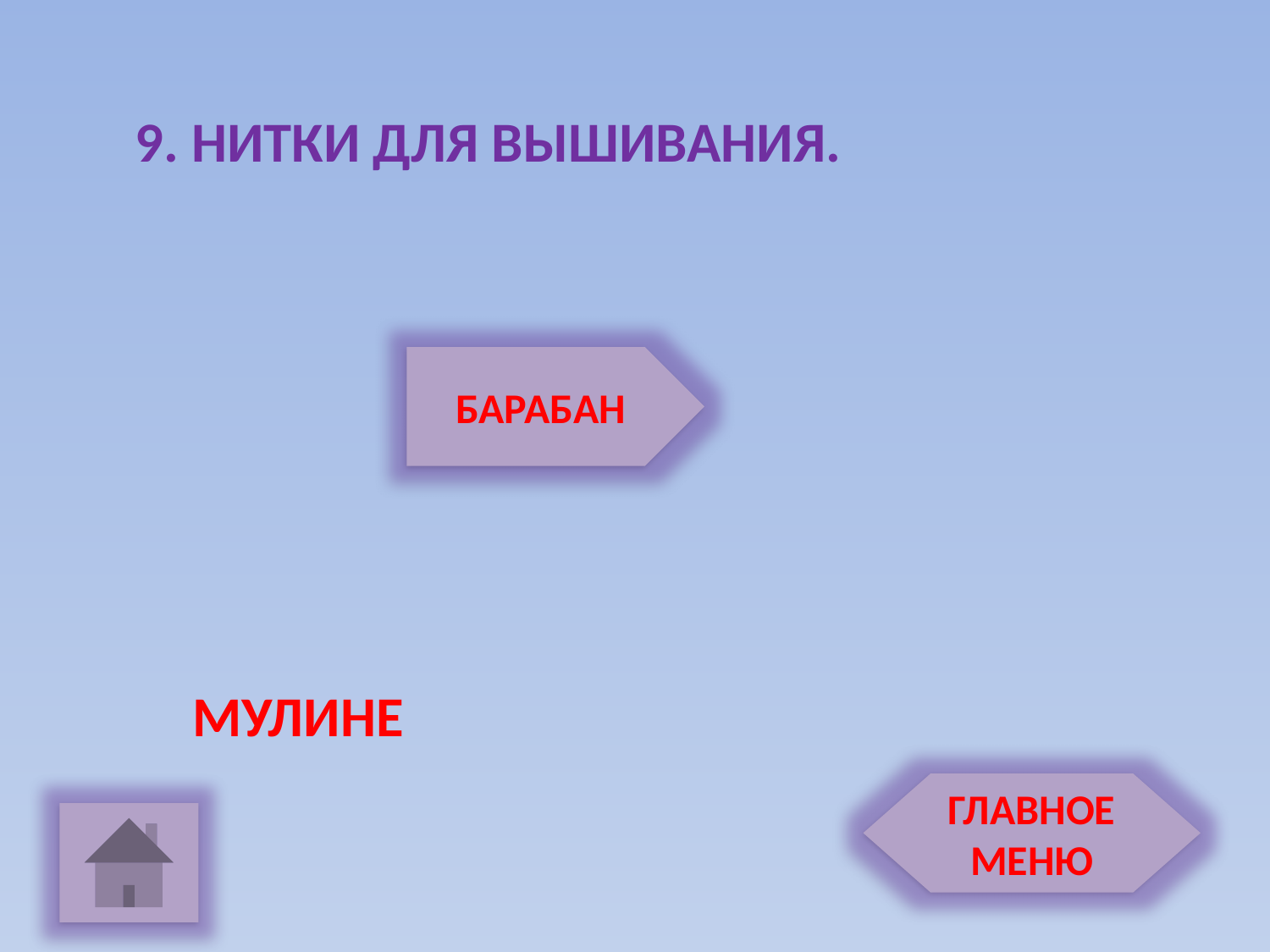

9. НИТКИ ДЛЯ ВЫШИВАНИЯ.
БАРАБАН
МУЛИНЕ
ГЛАВНОЕ МЕНЮ